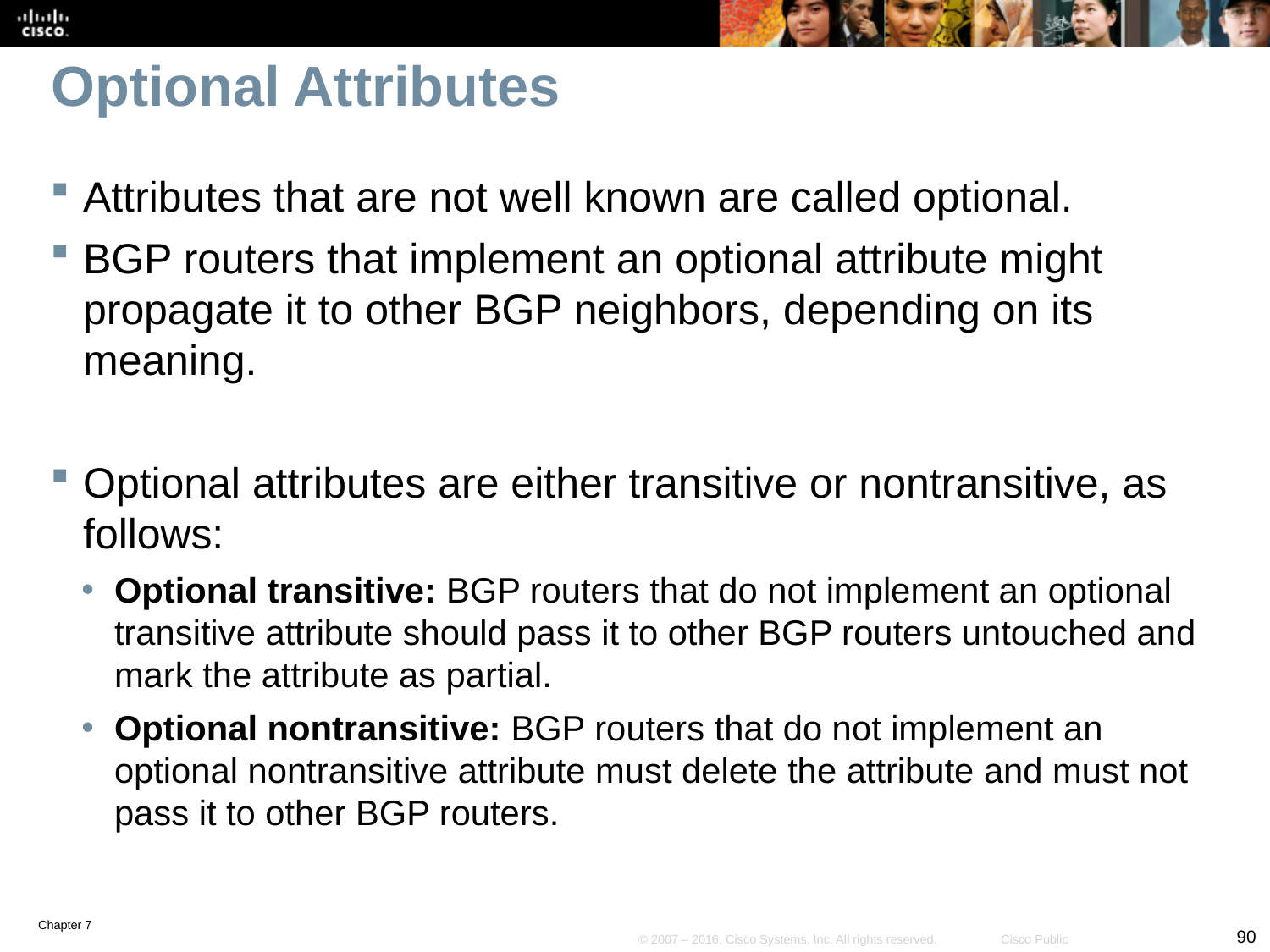

# Optional Attributes
Attributes that are not well known are called optional.
BGP routers that implement an optional attribute might propagate it to other BGP neighbors, depending on its meaning.

Optional attributes are either transitive or nontransitive, as follows:
Optional transitive: BGP routers that do not implement an optional transitive attribute should pass it to other BGP routers untouched and mark the attribute as partial.
Optional nontransitive: BGP routers that do not implement an optional nontransitive attribute must delete the attribute and must not pass it to other BGP routers.